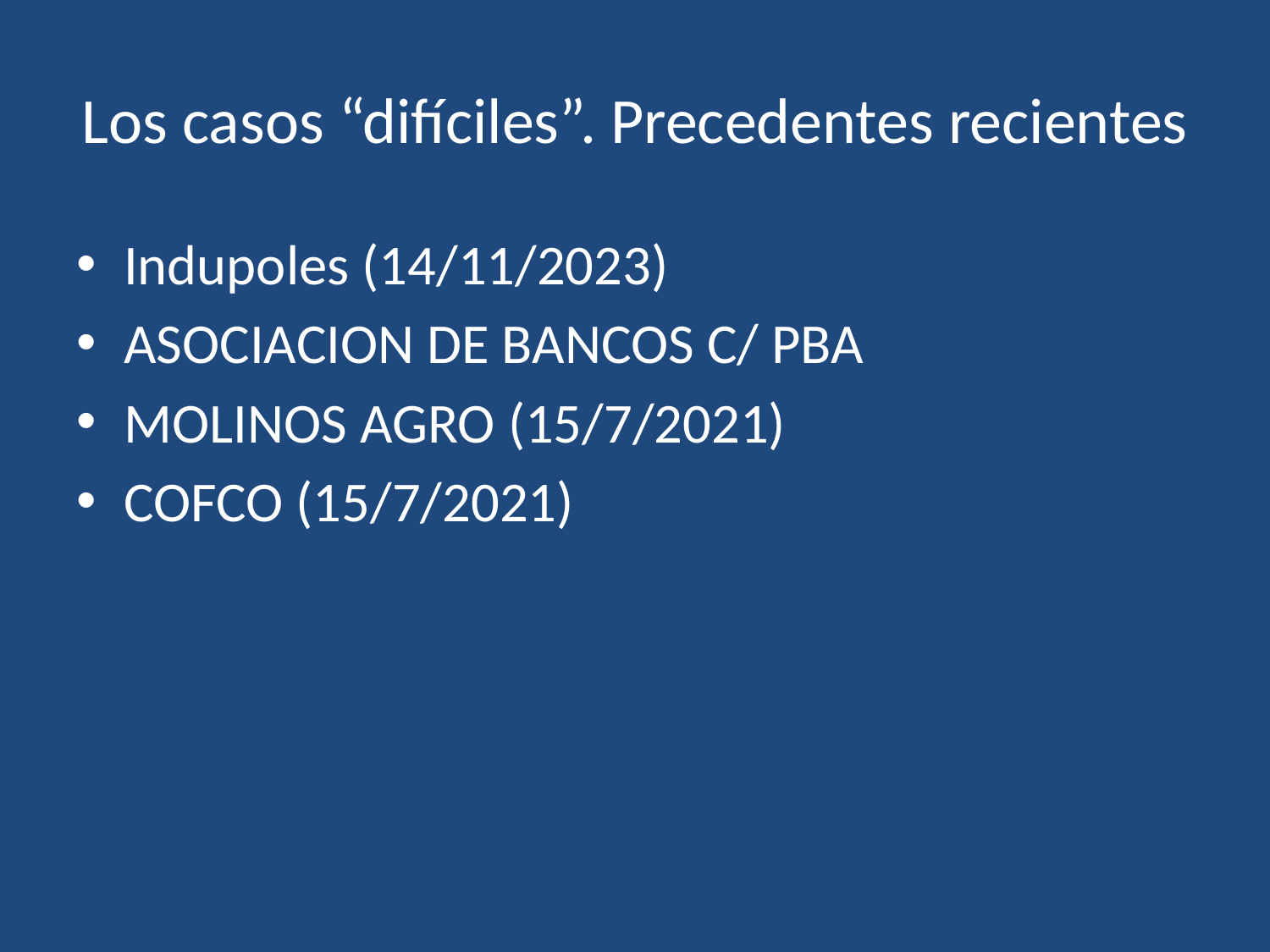

# Los casos “difíciles”. Precedentes recientes
Indupoles (14/11/2023)
ASOCIACION DE BANCOS C/ PBA
MOLINOS AGRO (15/7/2021)
COFCO (15/7/2021)